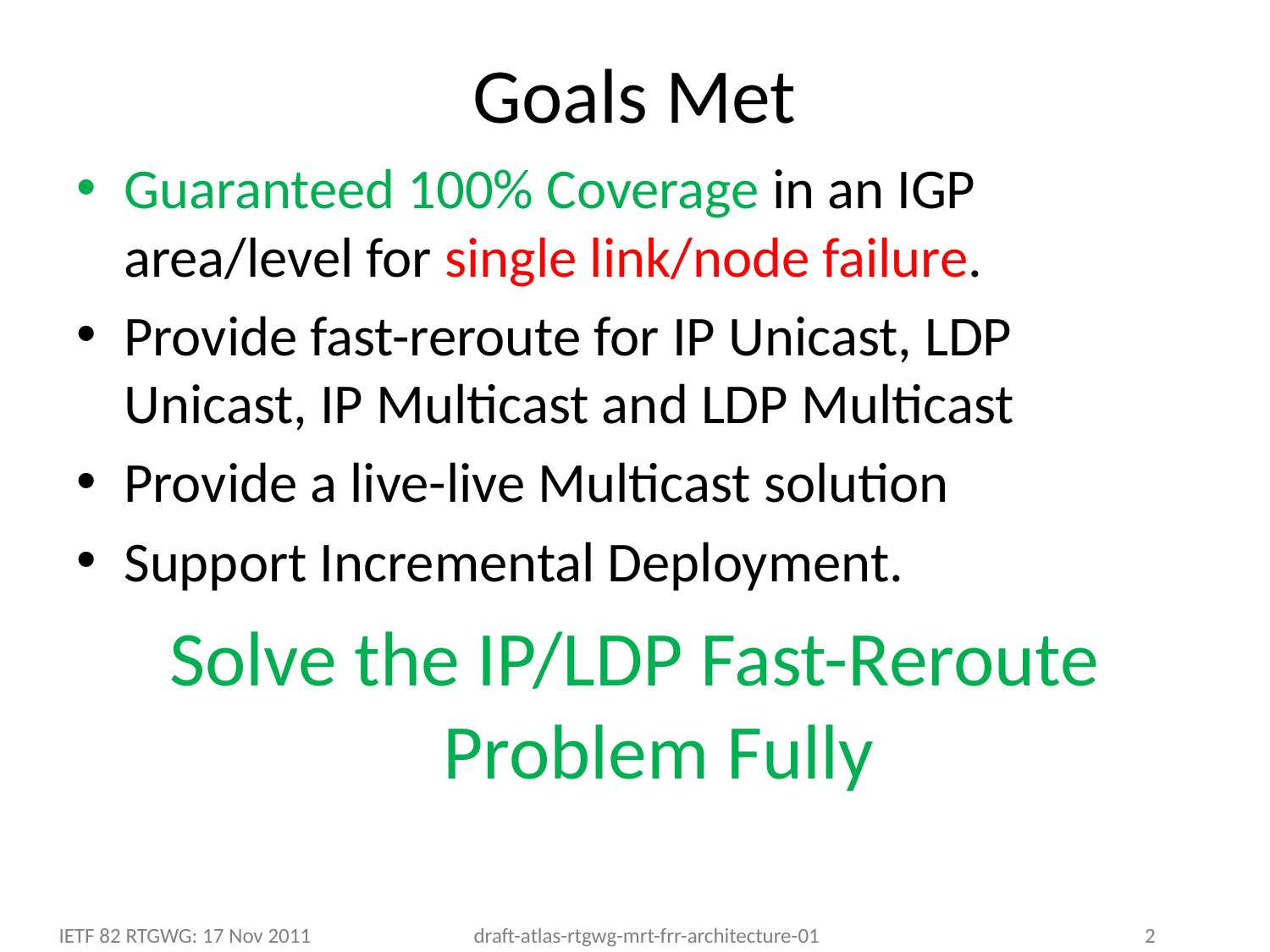

# Goals Met
Guaranteed 100% Coverage in an IGP area/level for single link/node failure.
Provide fast-reroute for IP Unicast, LDP Unicast, IP Multicast and LDP Multicast
Provide a live-live Multicast solution
Support Incremental Deployment.
Solve the IP/LDP Fast-Reroute Problem Fully